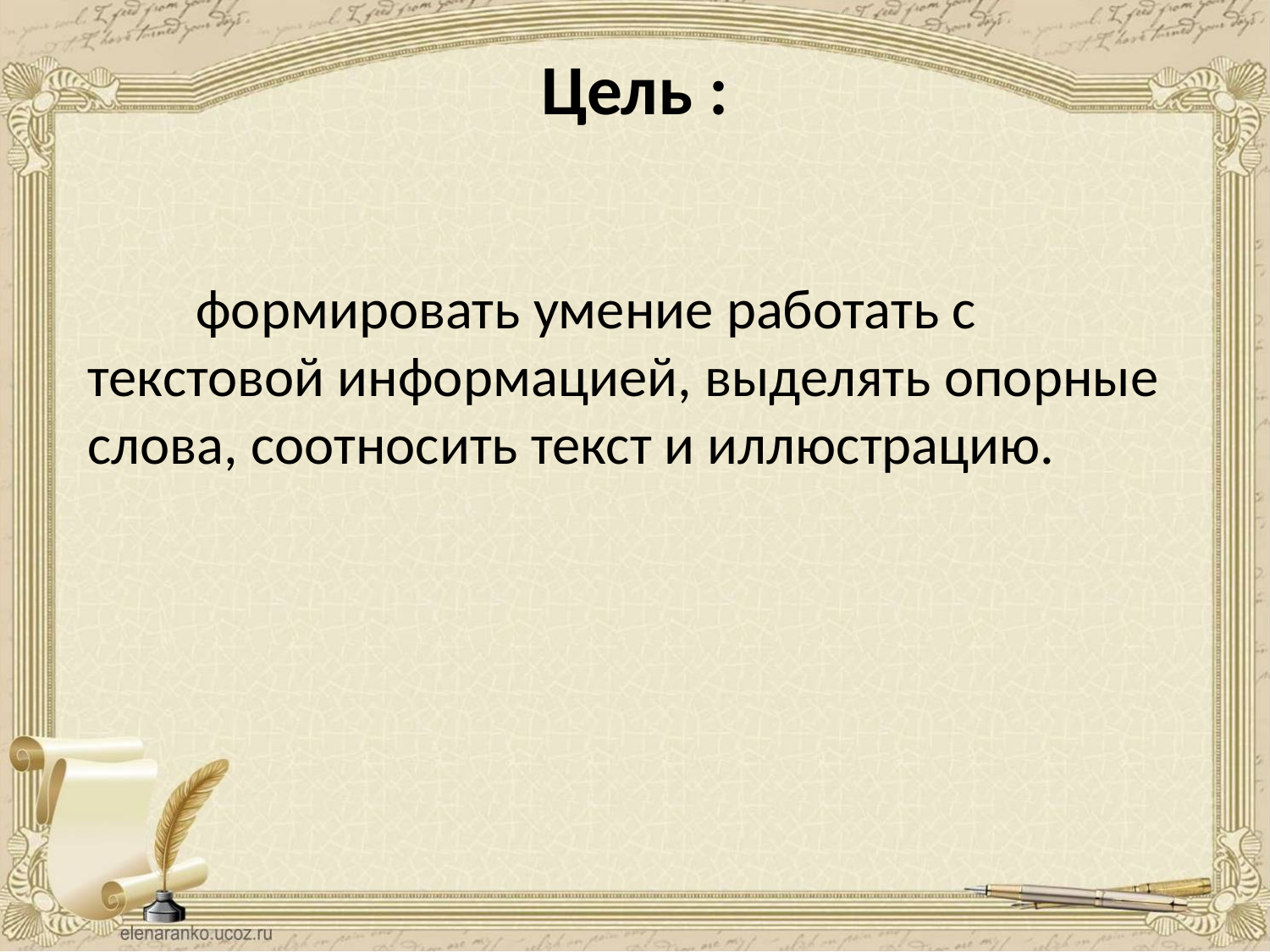

# Цель :
        формировать умение работать с текстовой информацией, выделять опорные слова, соотносить текст и иллюстрацию.